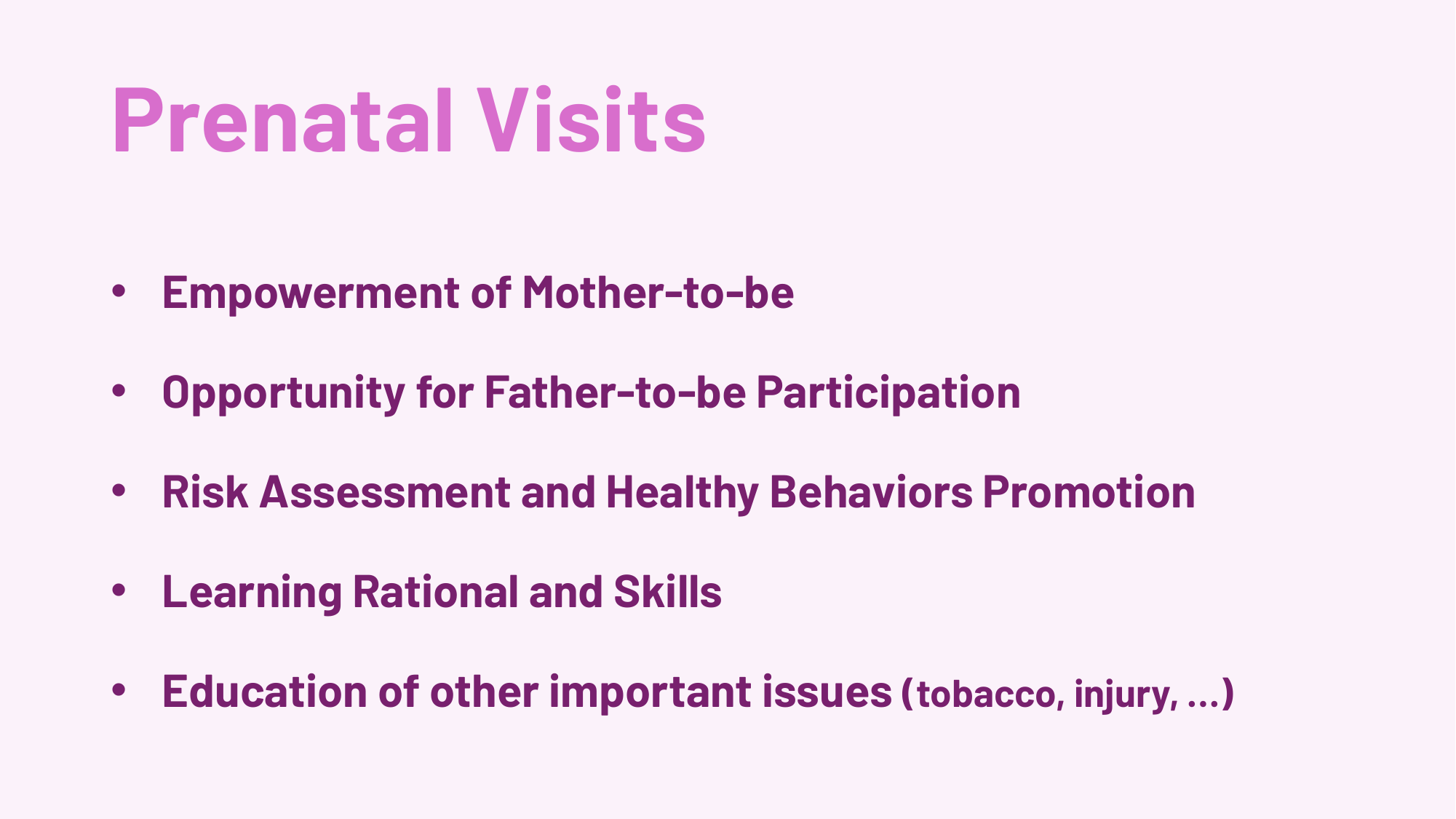

# Prenatal Visits
Empowerment of Mother-to-be
Opportunity for Father-to-be Participation
Risk Assessment and Healthy Behaviors Promotion
Learning Rational and Skills
Education of other important issues (tobacco, injury, …)